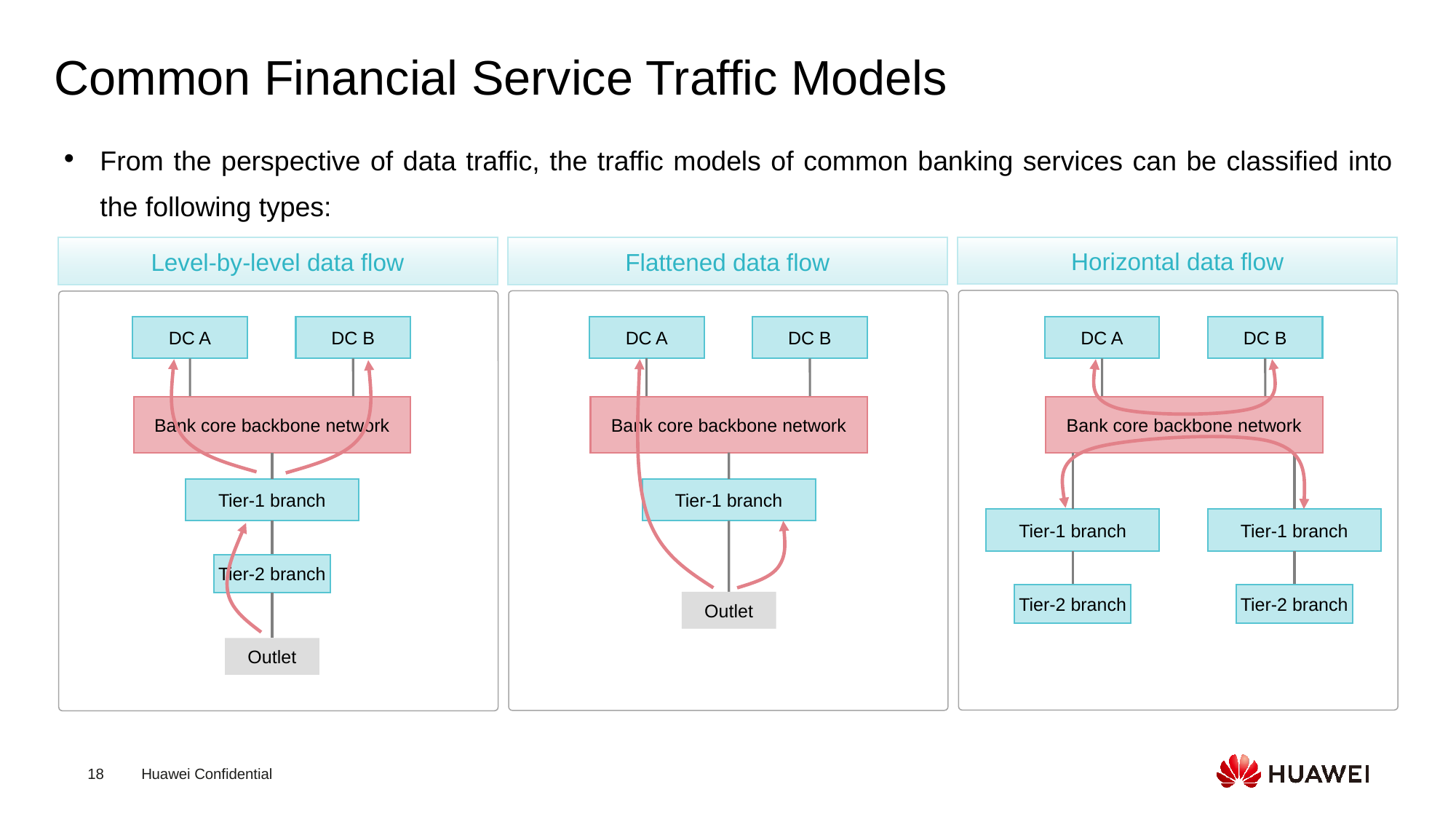

# Common Financial Service Traffic Models
From the perspective of data traffic, the traffic models of common banking services can be classified into the following types:

Horizontal data flow
Level-by-level data flow
Flattened data flow

DC A
DC B

Bank core backbone network
Tier-1 branch

Tier-2 branch
Outlet
DC A
DC B

Bank core backbone network
Tier-1 branch

Outlet
DC A
DC B

Bank core backbone network

Tier-1 branch
Tier-1 branch
Tier-2 branch
Tier-2 branch